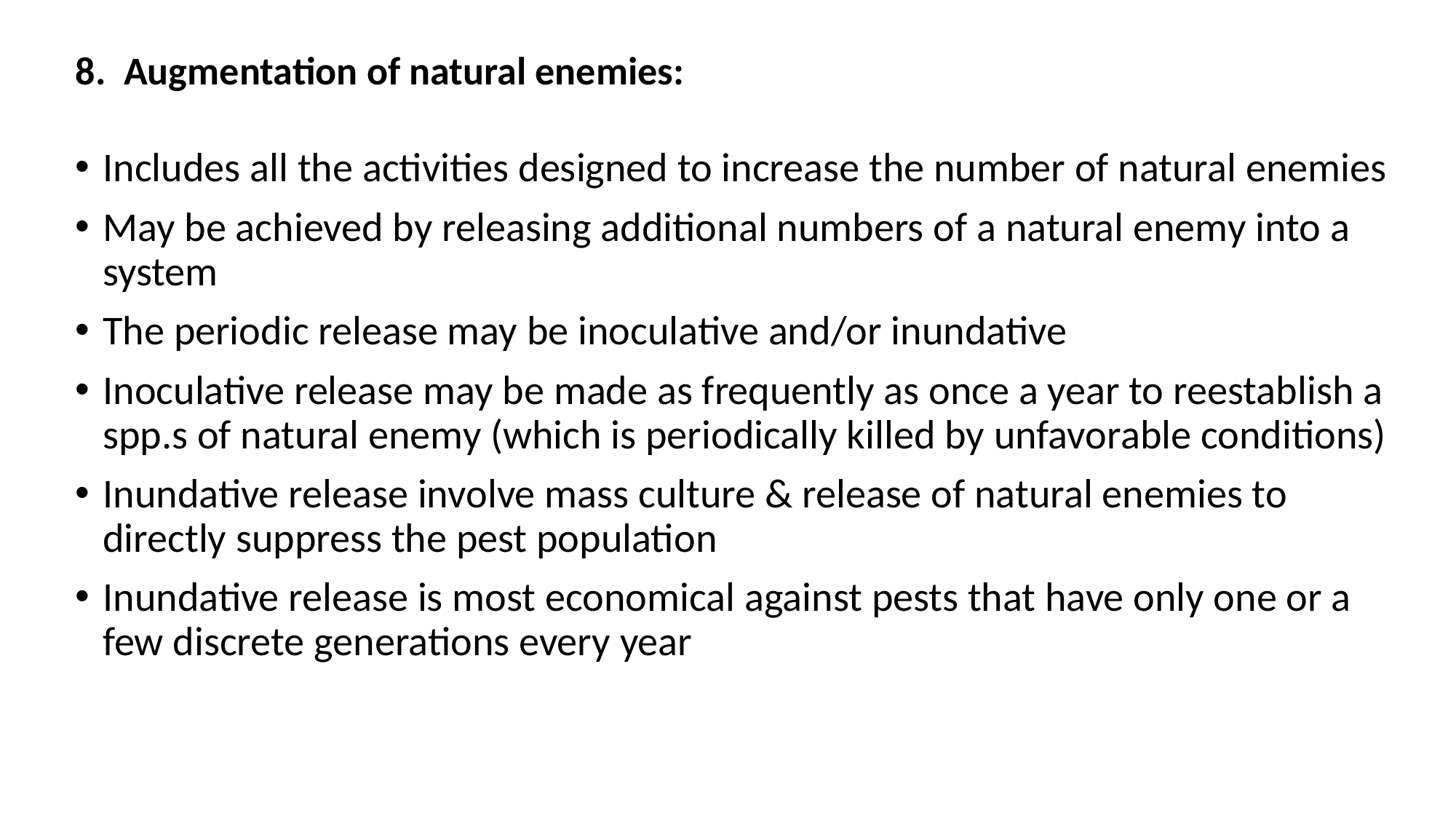

# 8.  Augmentation of natural enemies:
Includes all the activities designed to increase the number of natural enemies
May be achieved by releasing additional numbers of a natural enemy into a system
The periodic release may be inoculative and/or inundative
Inoculative release may be made as frequently as once a year to reestablish a spp.s of natural enemy (which is periodically killed by unfavorable conditions)
Inundative release involve mass culture & release of natural enemies to directly suppress the pest population
Inundative release is most economical against pests that have only one or a few discrete generations every year